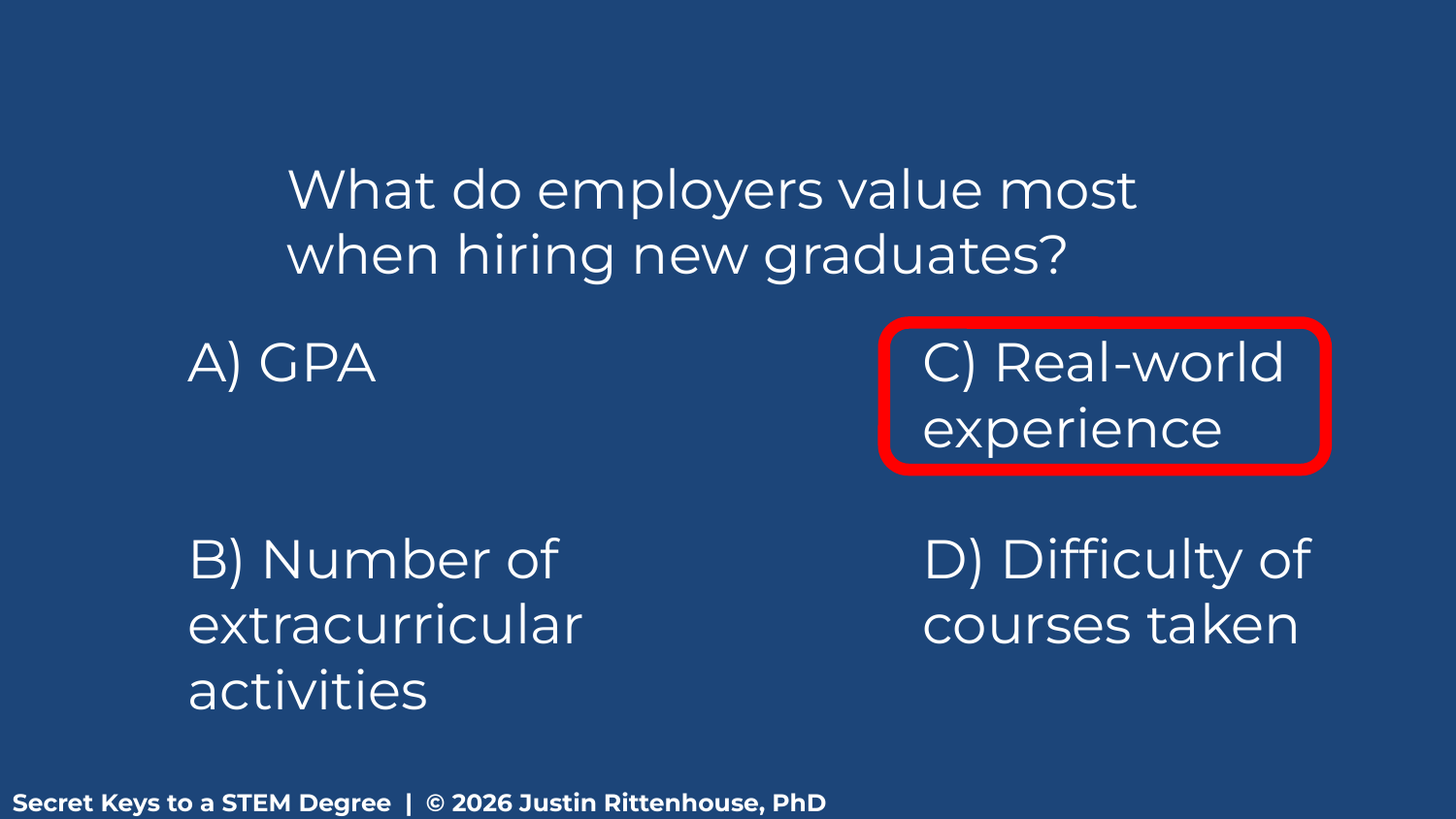

What do employers value most when hiring new graduates?
A) GPA

B) Number of extracurricular activities
C) Real-world experience
D) Difficulty of courses taken